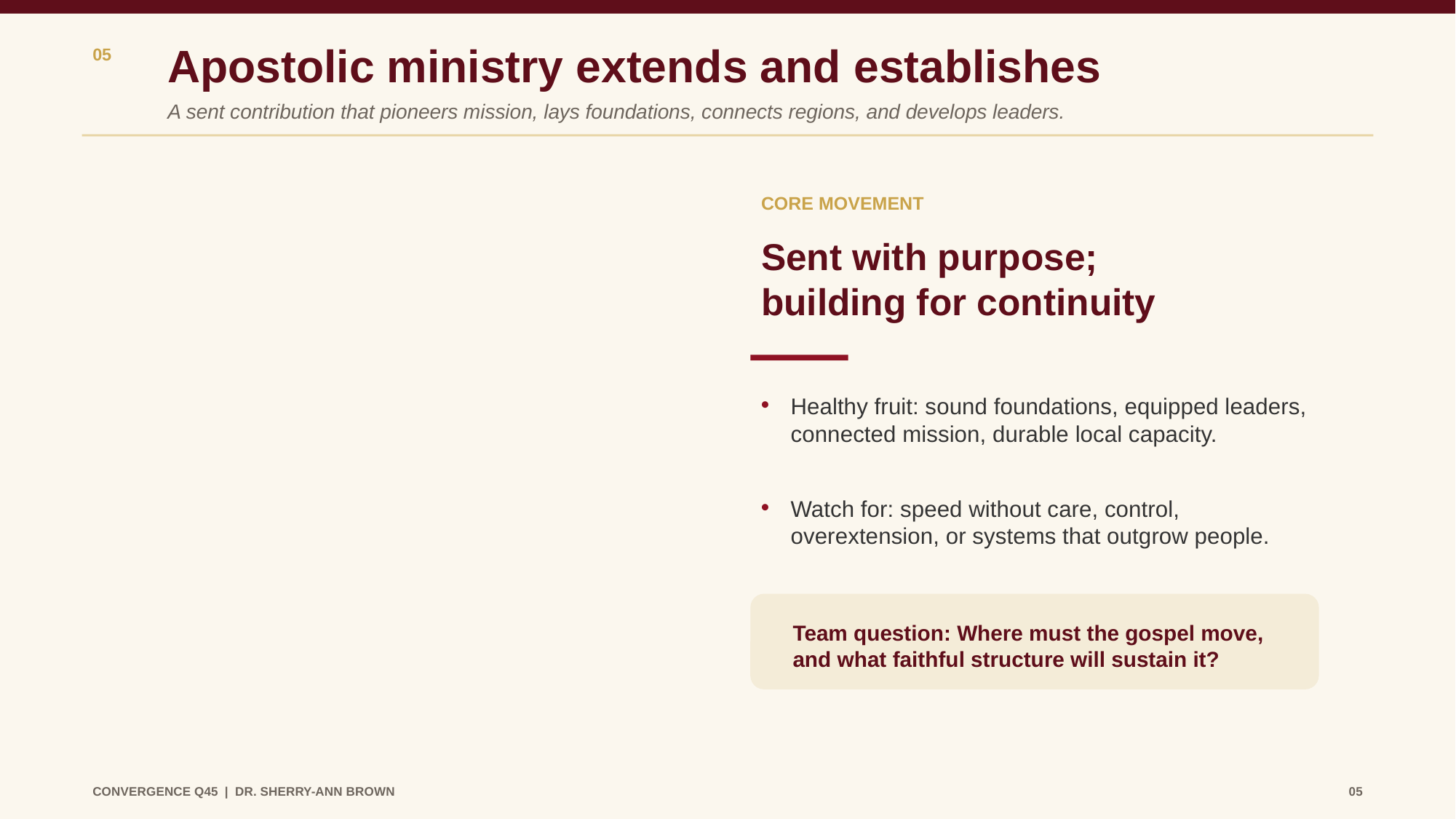

Apostolic ministry extends and establishes
05
A sent contribution that pioneers mission, lays foundations, connects regions, and develops leaders.

CORE MOVEMENT
Sent with purpose;
building for continuity

•
Healthy fruit: sound foundations, equipped leaders, connected mission, durable local capacity.
•
Watch for: speed without care, control, overextension, or systems that outgrow people.

Team question: Where must the gospel move, and what faithful structure will sustain it?
CONVERGENCE Q45  |  DR. SHERRY-ANN BROWN
05